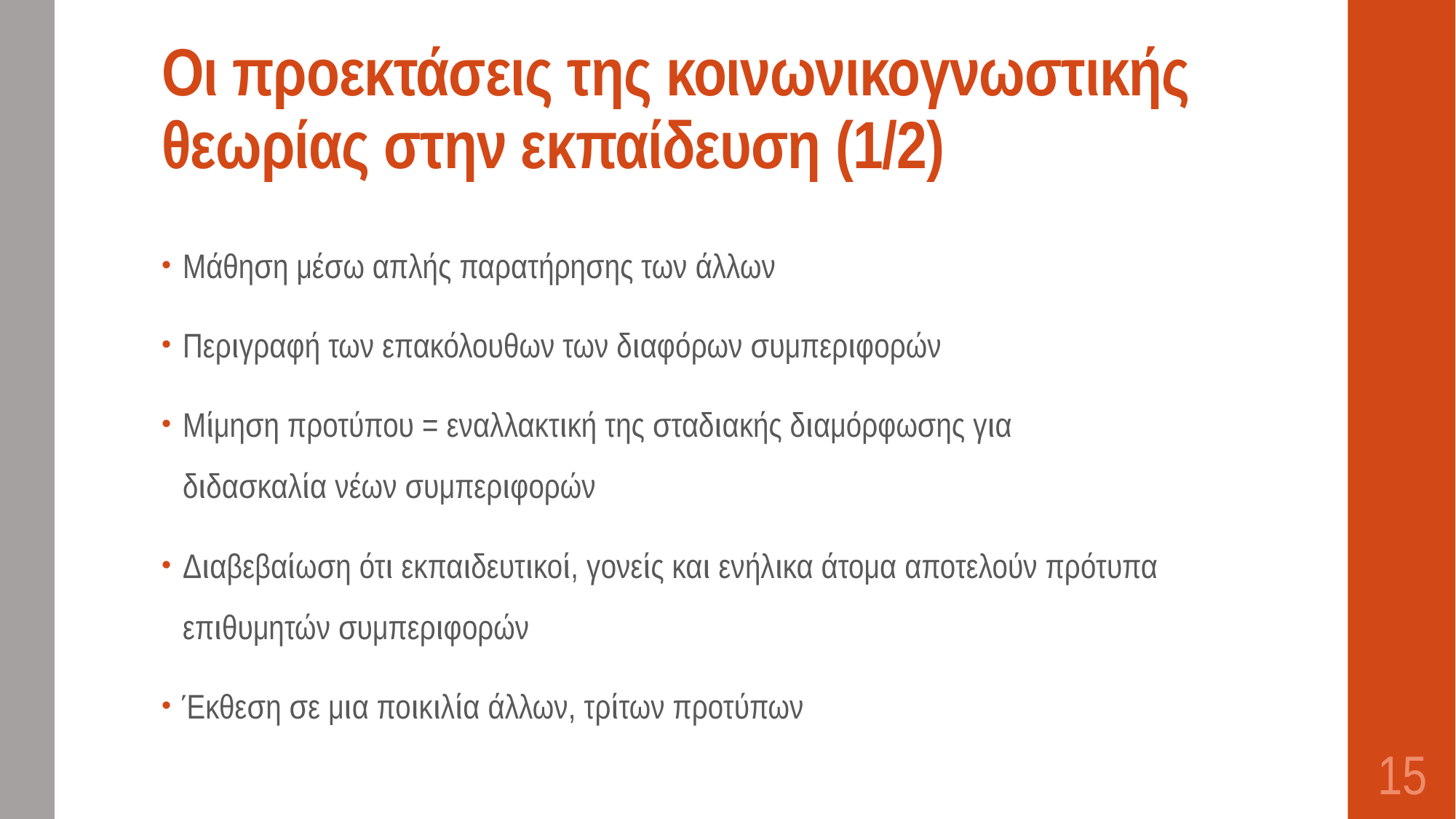

# Οι προεκτάσεις της κοινωνικογνωστικής θεωρίας στην εκπαίδευση (1/2)
Μάθηση μέσω απλής παρατήρησης των άλλων
Περιγραφή των επακόλουθων των διαφόρων συμπεριφορών
Μίμηση προτύπου = εναλλακτική της σταδιακής διαμόρφωσης για διδασκαλία νέων συμπεριφορών
Διαβεβαίωση ότι εκπαιδευτικοί, γονείς και ενήλικα άτομα αποτελούν πρότυπα επιθυμητών συμπεριφορών
Έκθεση σε μια ποικιλία άλλων, τρίτων προτύπων
15